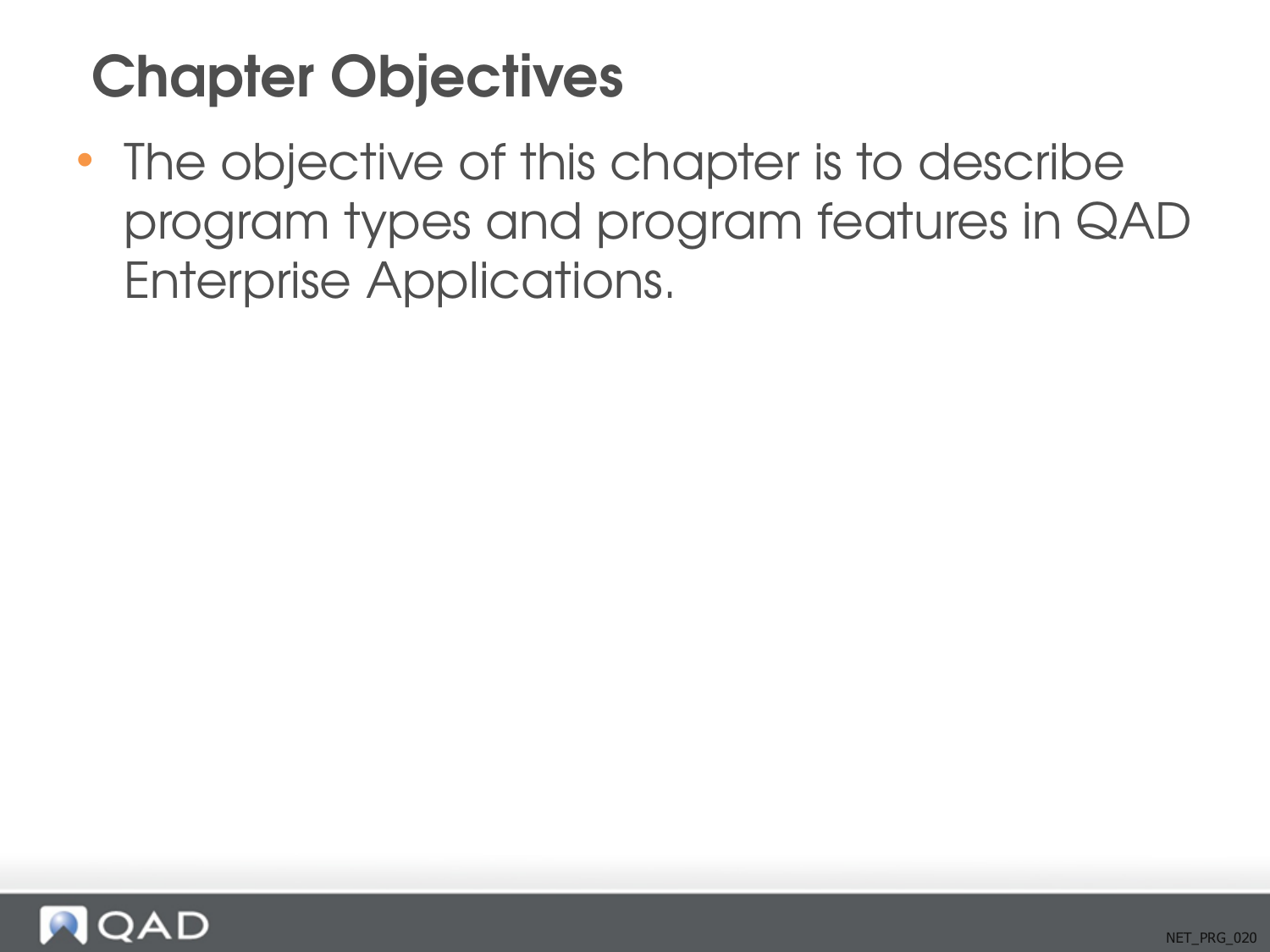

# Chapter Objectives
The objective of this chapter is to describe program types and program features in QAD Enterprise Applications.

NET_PRG_020